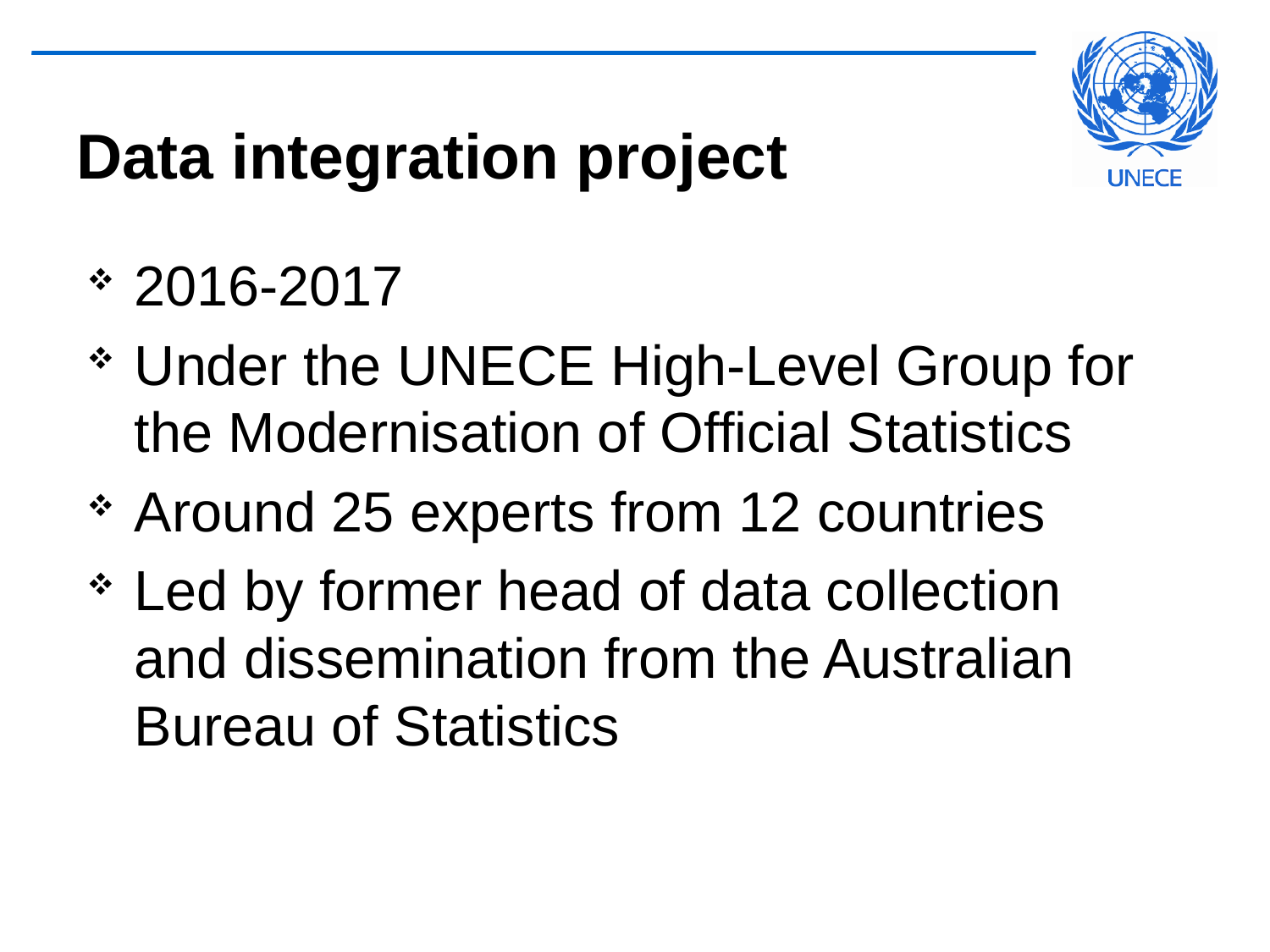

# Data integration project
2016-2017
Under the UNECE High-Level Group for the Modernisation of Official Statistics
Around 25 experts from 12 countries
Led by former head of data collection and dissemination from the Australian Bureau of Statistics